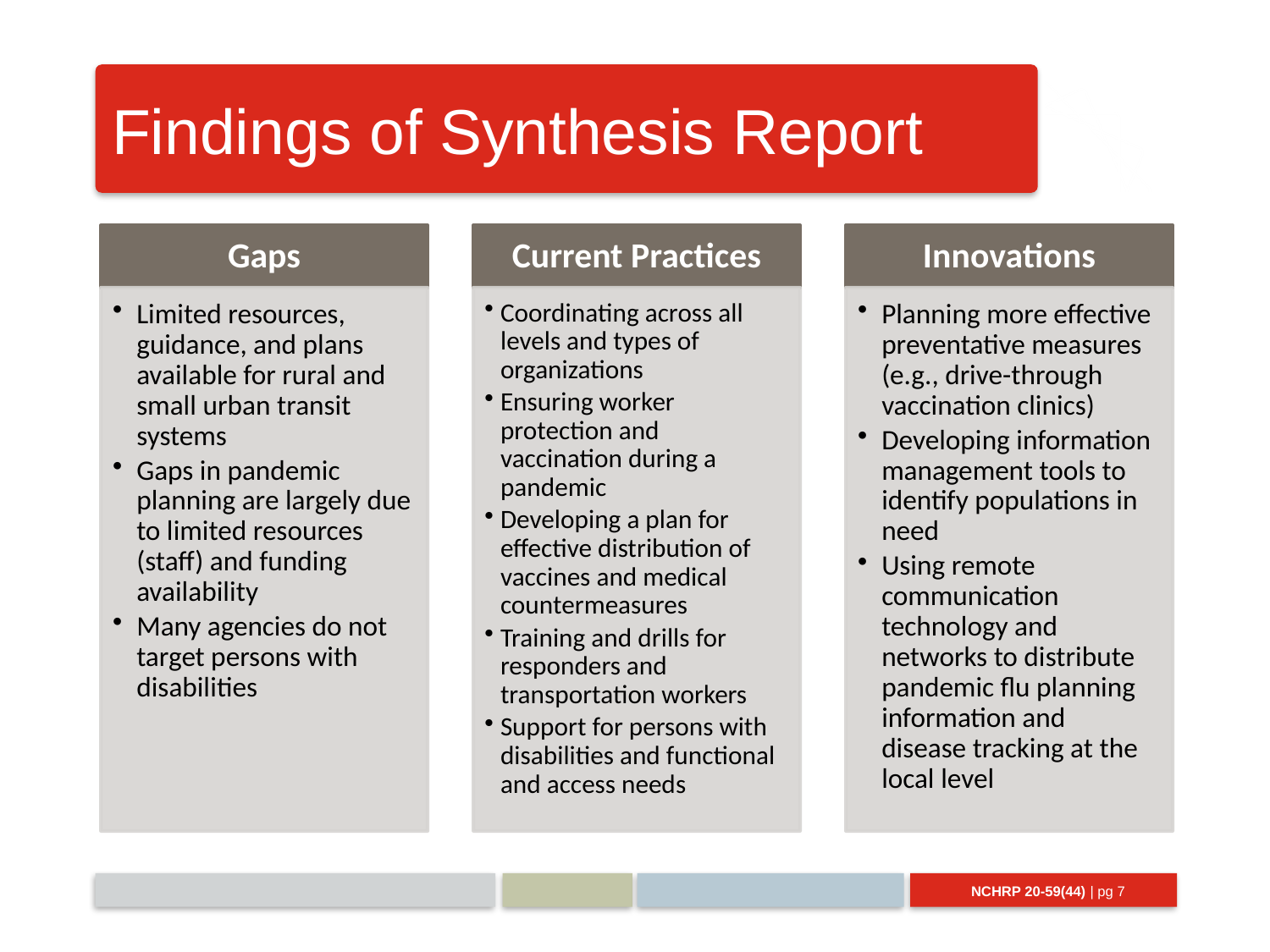

# Findings of Synthesis Report
Gaps
Limited resources, guidance, and plans available for rural and small urban transit systems
Gaps in pandemic planning are largely due to limited resources (staff) and funding availability
Many agencies do not target persons with disabilities
Current Practices
Coordinating across all levels and types of organizations
Ensuring worker protection and vaccination during a pandemic
Developing a plan for effective distribution of vaccines and medical countermeasures
Training and drills for responders and transportation workers
Support for persons with disabilities and functional and access needs
Innovations
Planning more effective preventative measures (e.g., drive-through vaccination clinics)
Developing information management tools to identify populations in need
Using remote communication technology and networks to distribute pandemic flu planning information and disease tracking at the local level